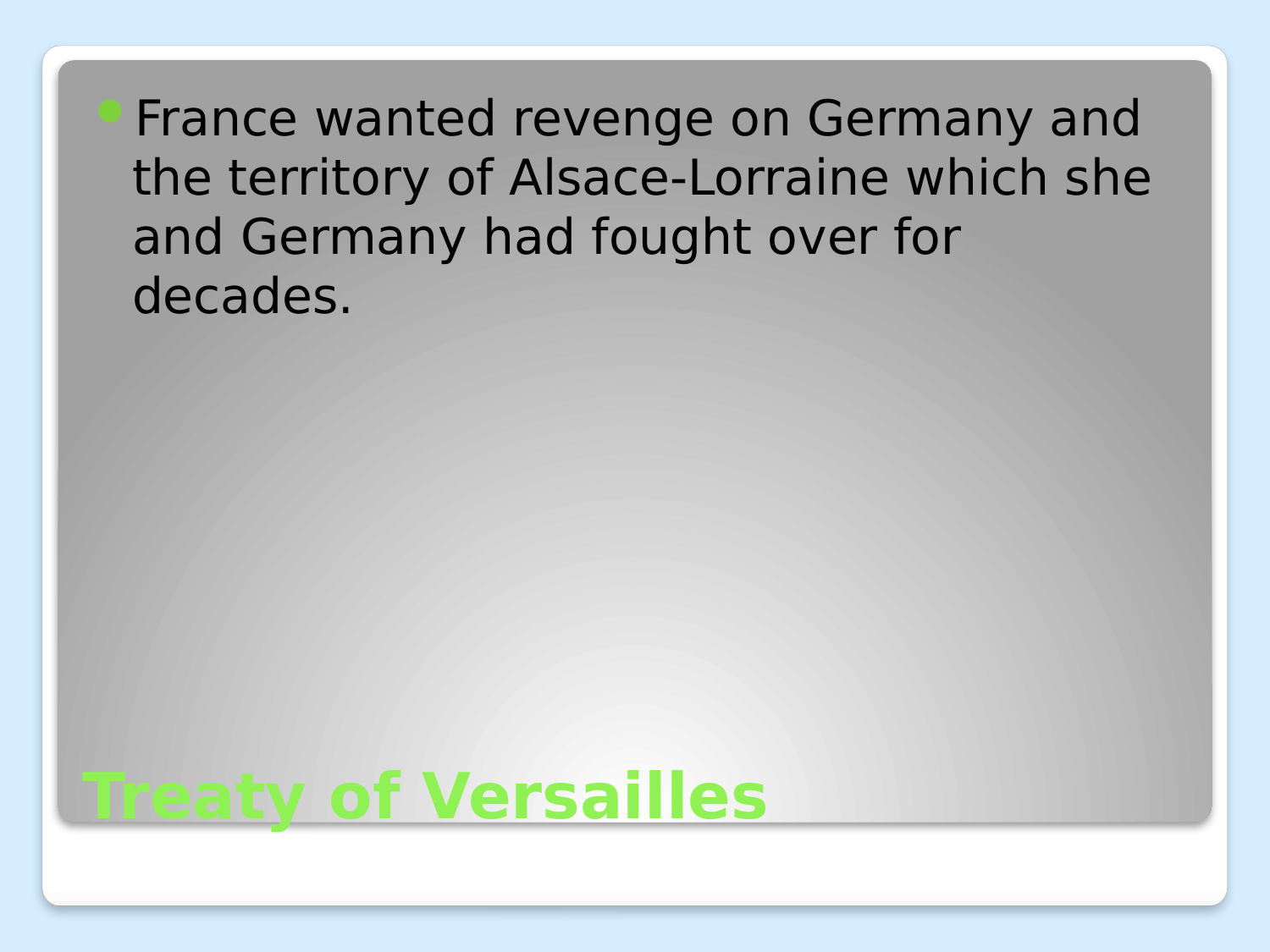

France wanted revenge on Germany and the territory of Alsace-Lorraine which she and Germany had fought over for decades.
# Treaty of Versailles